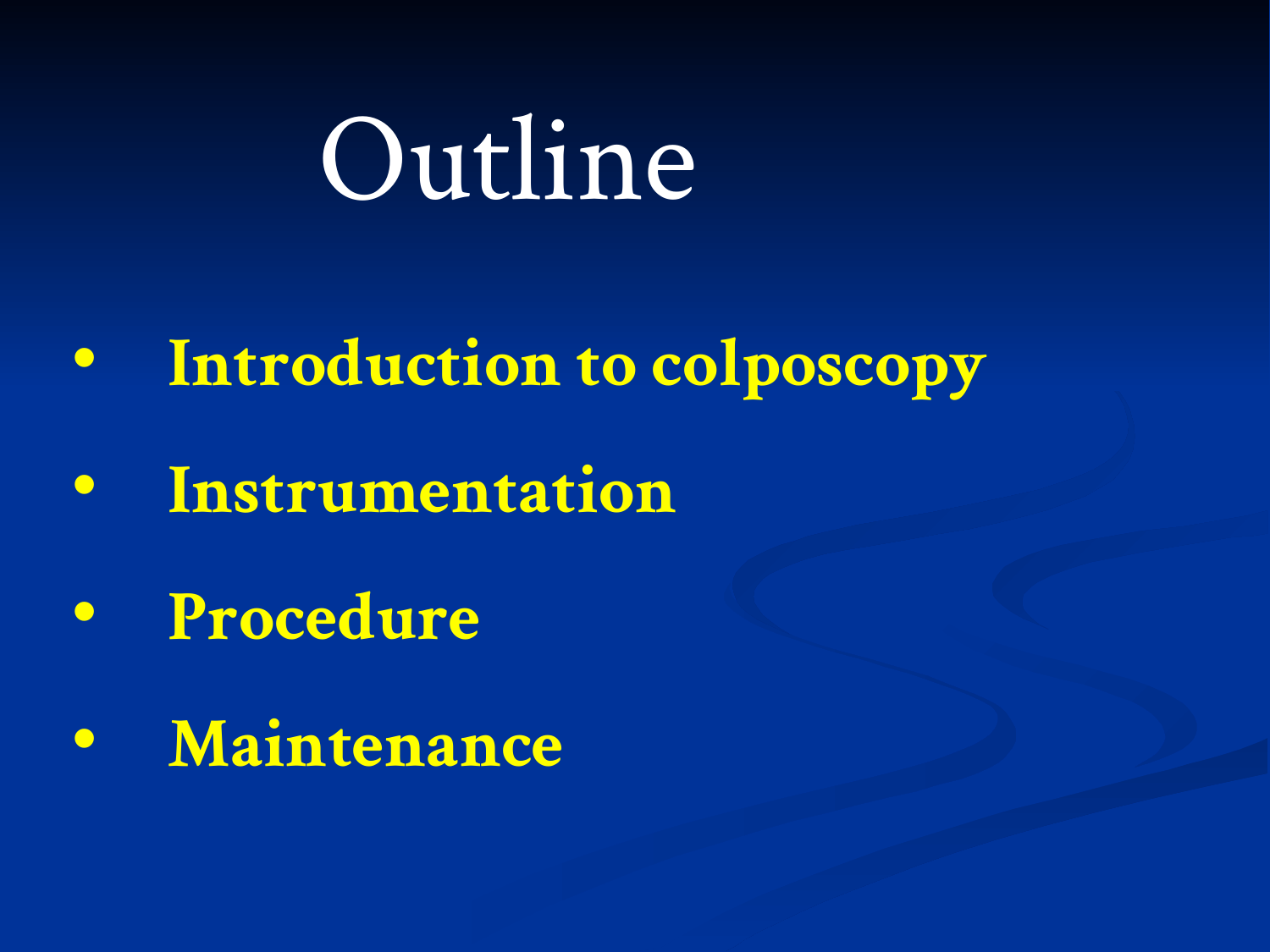

Outline
Introduction to colposcopy
Instrumentation
Procedure
Maintenance